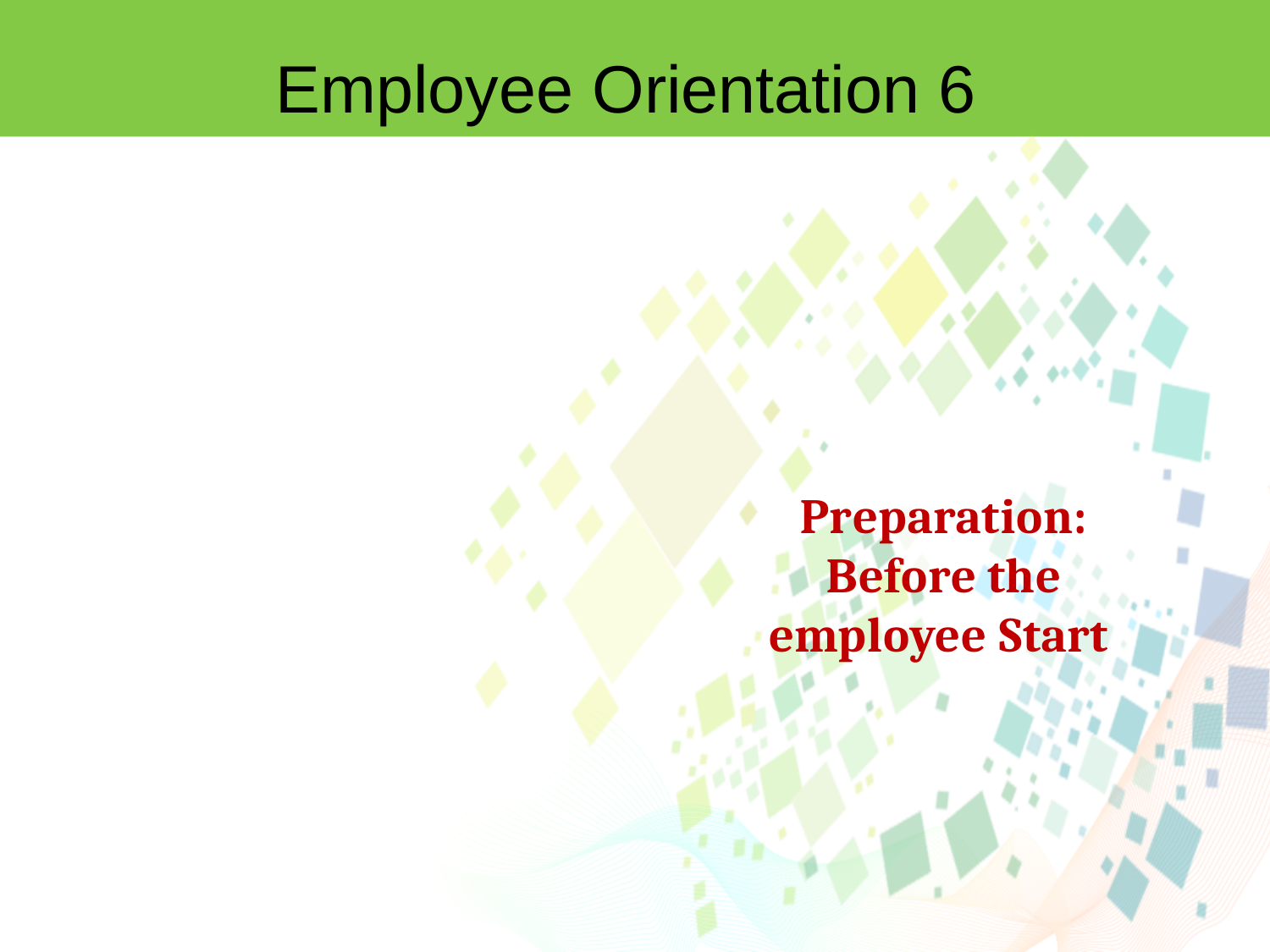

Employee Orientation 6
Preparation: Before the employee Start